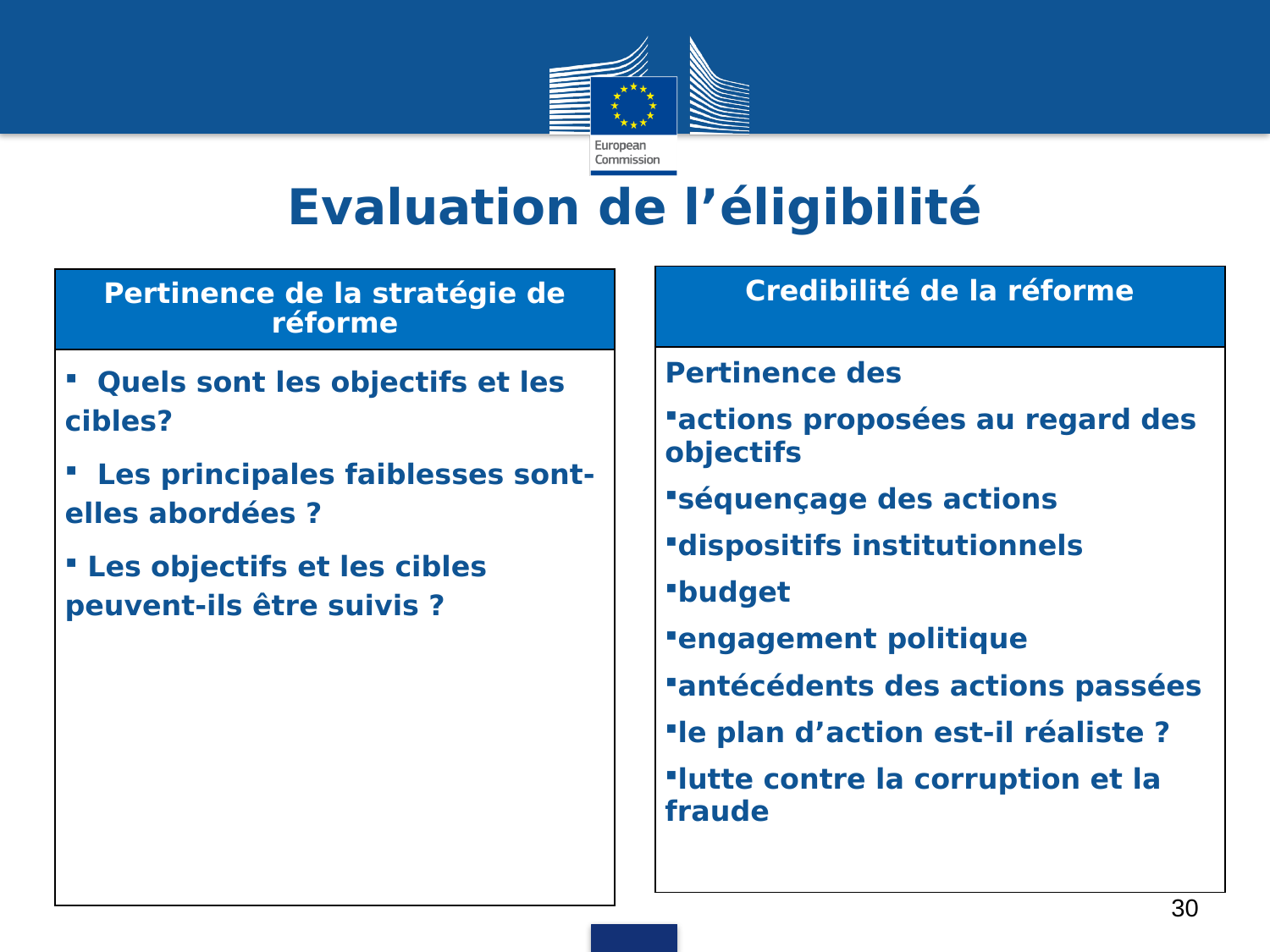

Running Head 12-Point Plain, Title Case
Evaluation de l’éligibilité
| Credibilité de la réforme |
| --- |
| Pertinence des actions proposées au regard des objectifs séquençage des actions dispositifs institutionnels budget engagement politique antécédents des actions passées le plan d’action est-il réaliste ? lutte contre la corruption et la fraude |
| Pertinence de la stratégie de réforme |
| --- |
| Quels sont les objectifs et les cibles? Les principales faiblesses sont-elles abordées ? Les objectifs et les cibles peuvent-ils être suivis ? |

30